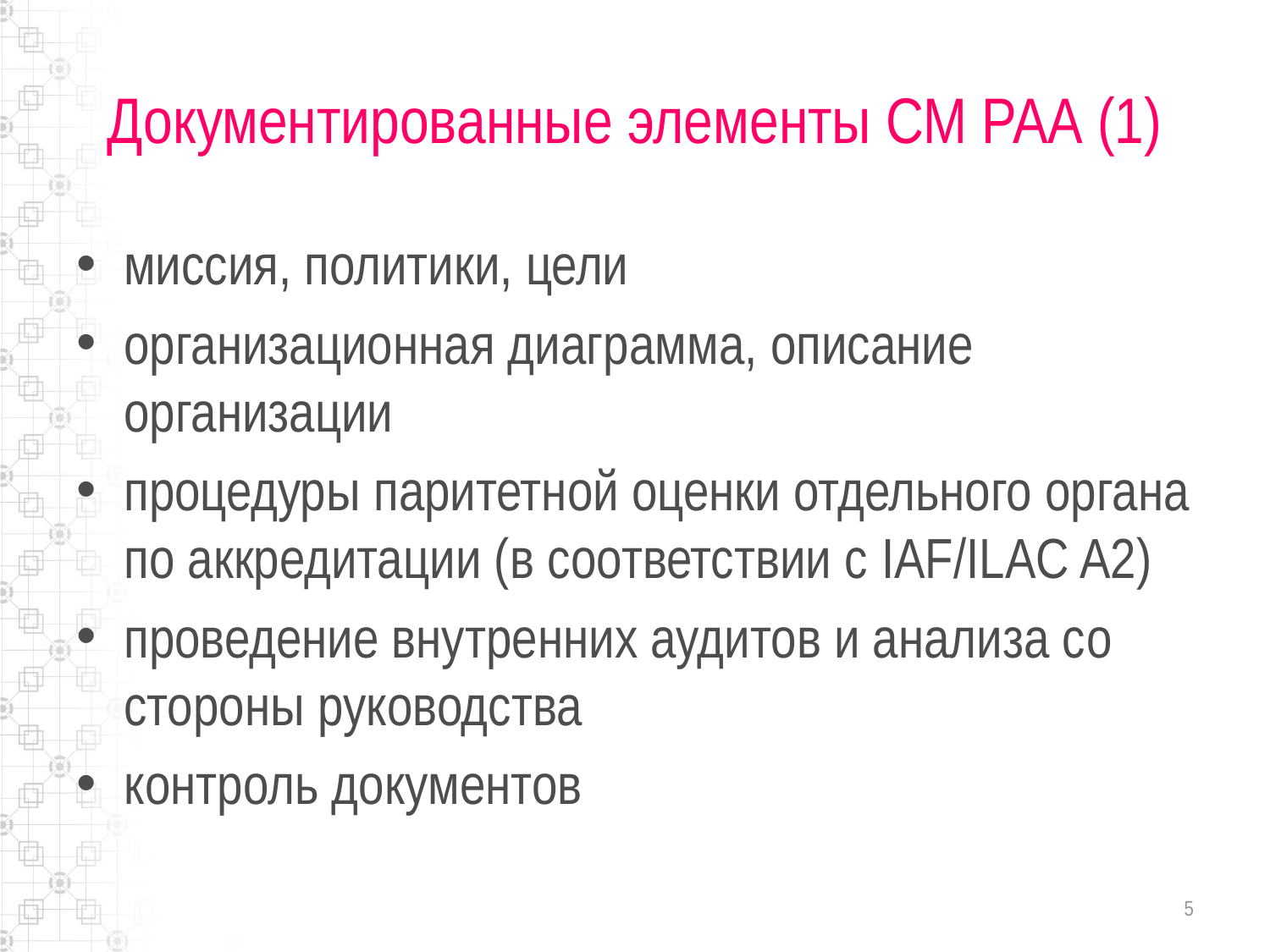

# Документированные элементы СМ РАА (1)
миссия, политики, цели
организационная диаграмма, описание организации
процедуры паритетной оценки отдельного органа по аккредитации (в соответствии с IAF/ILAC A2)
проведение внутренних аудитов и анализа со стороны руководства
контроль документов
5